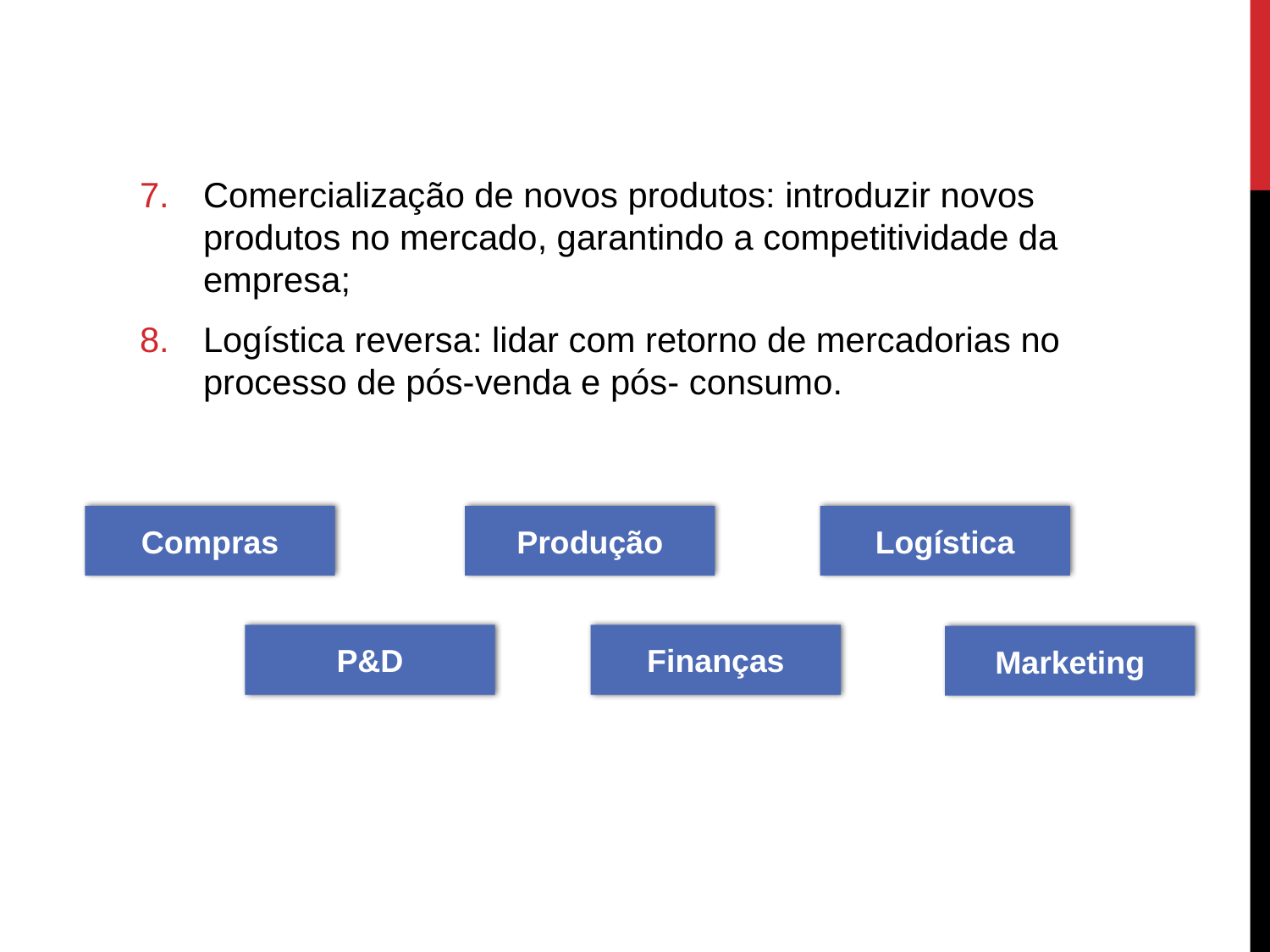

Comercialização de novos produtos: introduzir novos produtos no mercado, garantindo a competitividade da empresa;
Logística reversa: lidar com retorno de mercadorias no processo de pós-venda e pós- consumo.

Compras
Produção
Logística
P&D
Finanças
Marketing